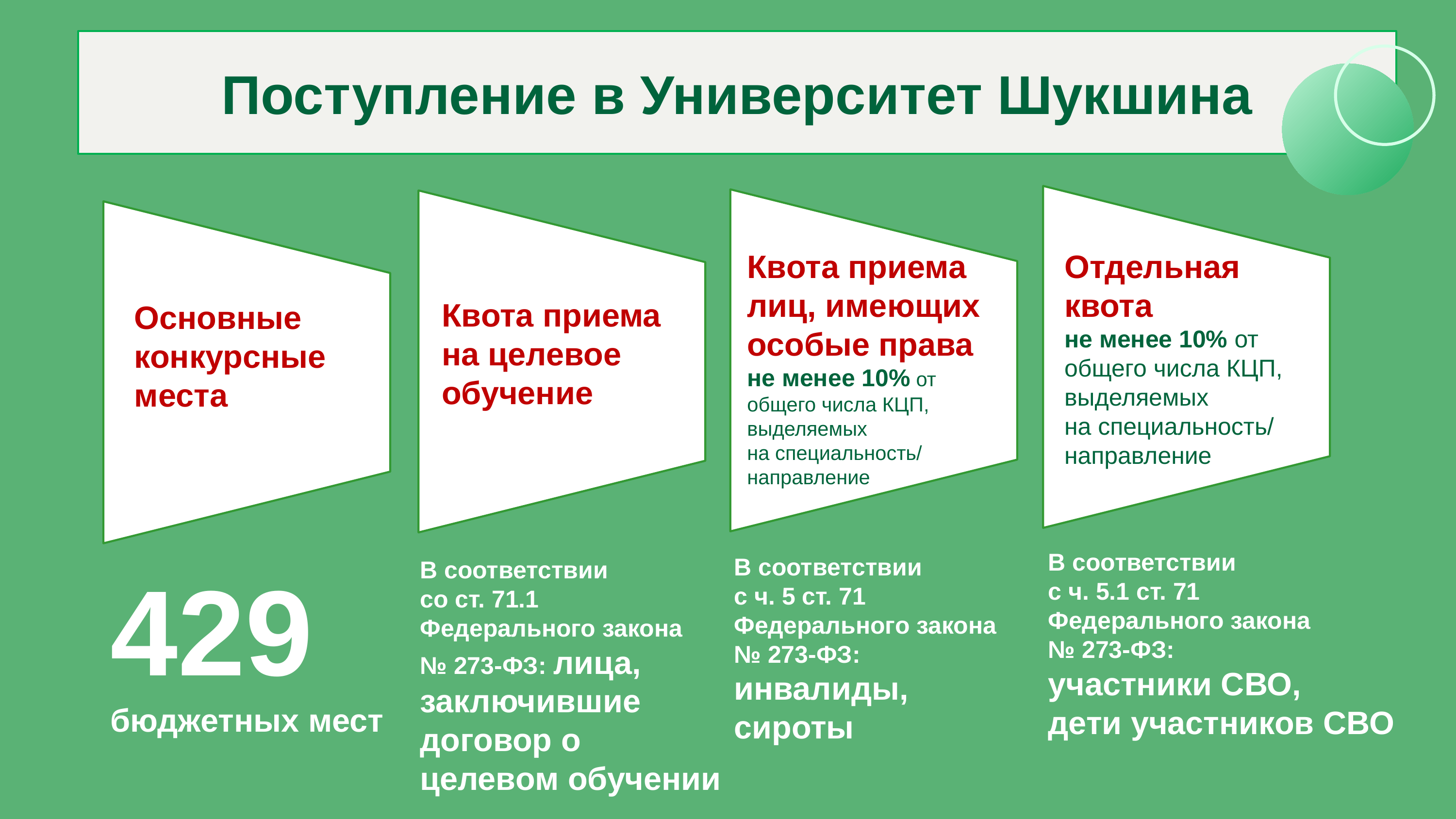

Поступление в Университет Шукшина

Квота приема
лиц, имеющих
особые права
не менее 10% от
общего числа КЦП,
выделяемых
на специальность/
направление
Отдельная
квота
не менее 10% от
общего числа КЦП,
выделяемых
на специальность/
направление
Квота приема
на целевое
обучение
Основные
конкурсные
места
В соответствии
с ч. 5.1 ст. 71
Федерального закона
№ 273-ФЗ:
участники СВО,
дети участников СВО
В соответствии
с ч. 5 ст. 71
Федерального закона
№ 273-ФЗ:
инвалиды, сироты
429 бюджетных мест

В соответствии
со ст. 71.1
Федерального закона
№ 273-ФЗ: лица, заключившие договор о целевом обучении